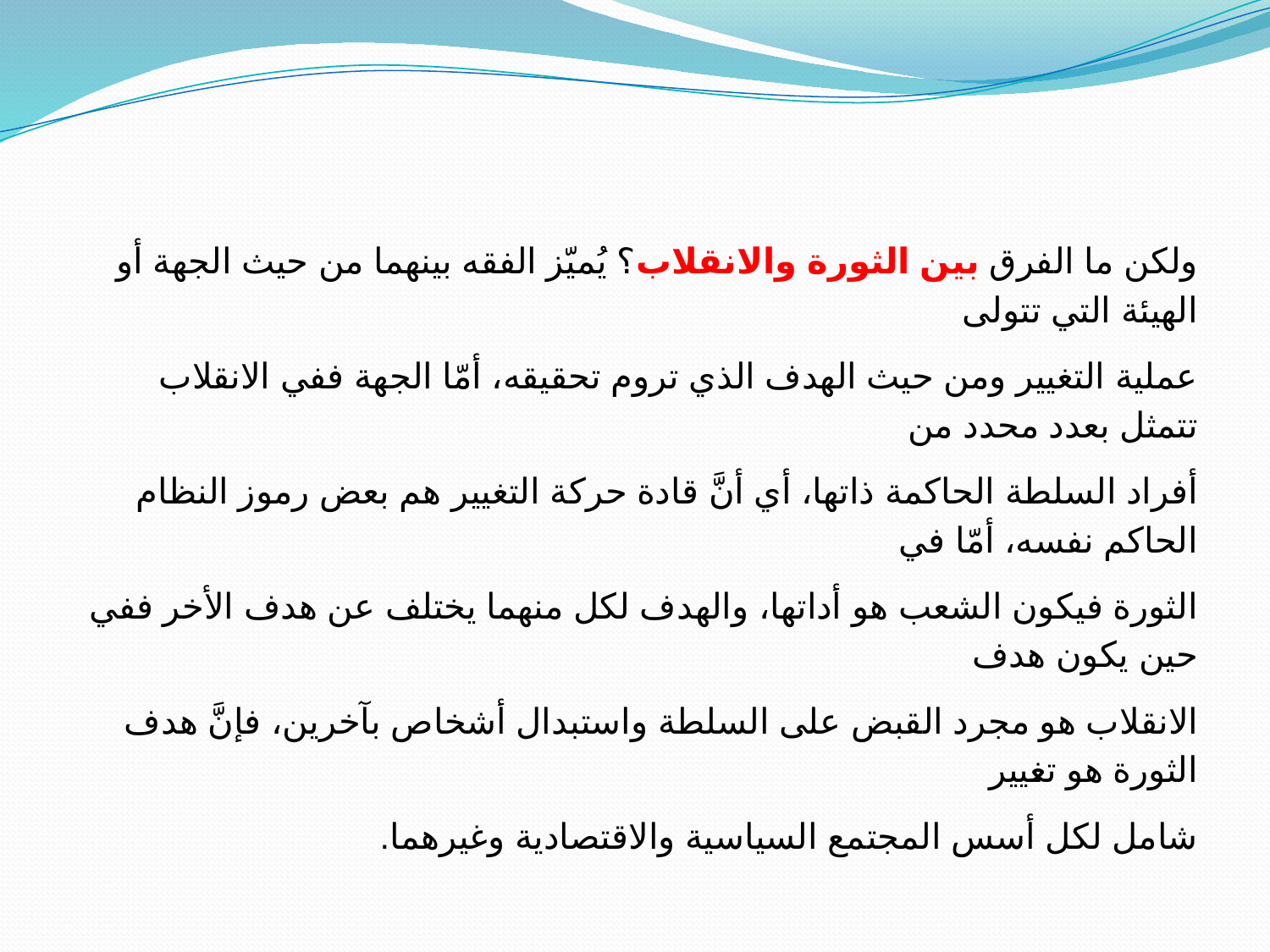

ولكن ما الفرق بين الثورة والانقلاب؟ يُميّز الفقه بينهما من حيث الجهة أو الهيئة التي تتولى
عملية التغيير ومن حيث الهدف الذي تروم تحقيقه، أمّا الجهة ففي الانقلاب تتمثل بعدد محدد من
أفراد السلطة الحاكمة ذاتها، أي أنَّ قادة حركة التغيير هم بعض رموز النظام الحاكم نفسه، أمّا في
الثورة فيكون الشعب هو أداتها، والهدف لكل منهما يختلف عن هدف الأخر ففي حين يكون هدف
الانقلاب هو مجرد القبض على السلطة واستبدال أشخاص بآخرين، فإنَّ هدف الثورة هو تغيير
شامل لكل أسس المجتمع السياسية والاقتصادية وغيرهما.